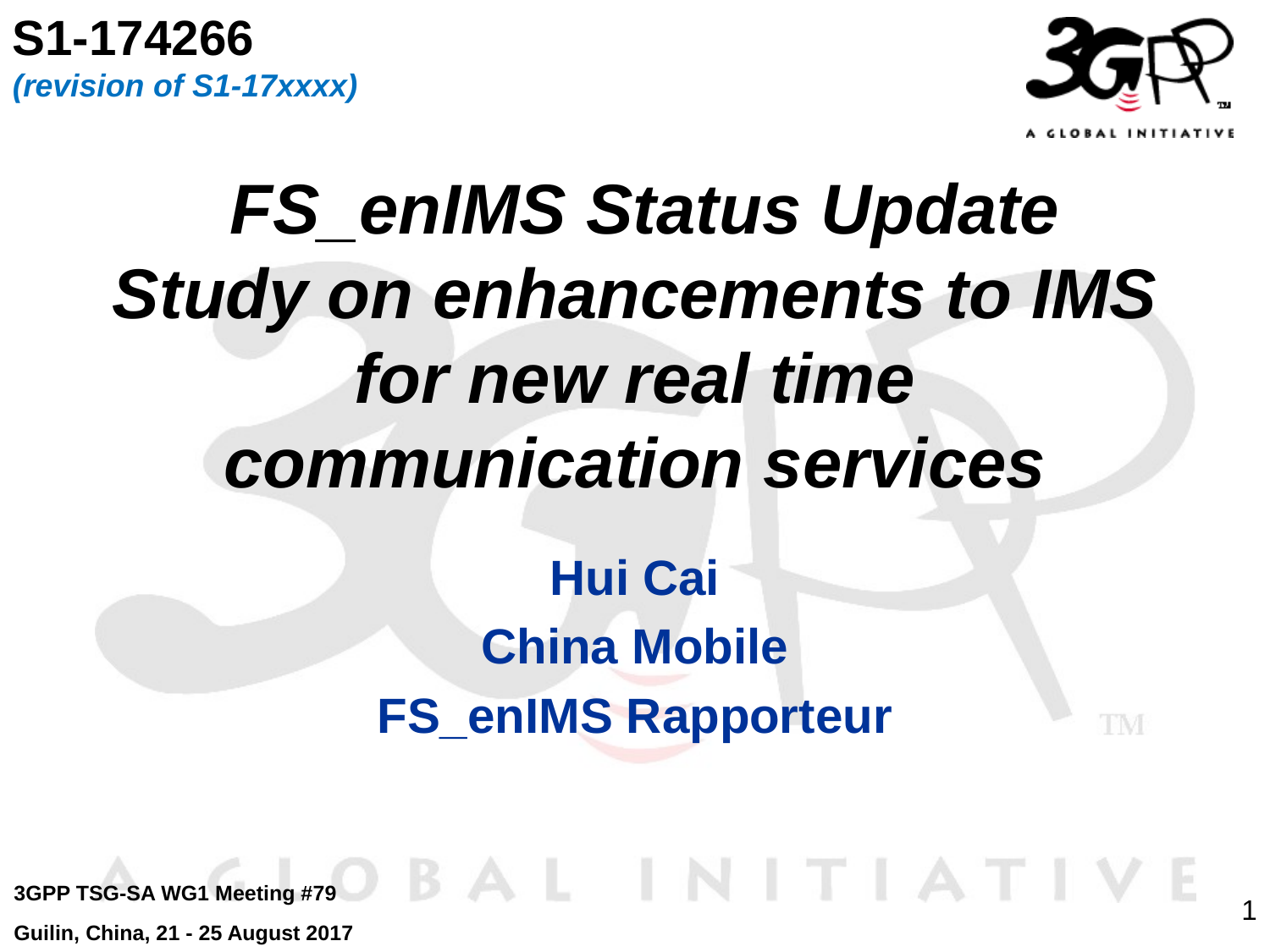

S1-174266
(revision of S1-17xxxx)
# FS_enIMS Status Update Study on enhancements to IMS for new real time communication services
Hui Cai
China Mobile
FS_enIMS Rapporteur
3GPP TSG-SA WG1 Meeting #79
Guilin, China, 21 - 25 August 2017
1